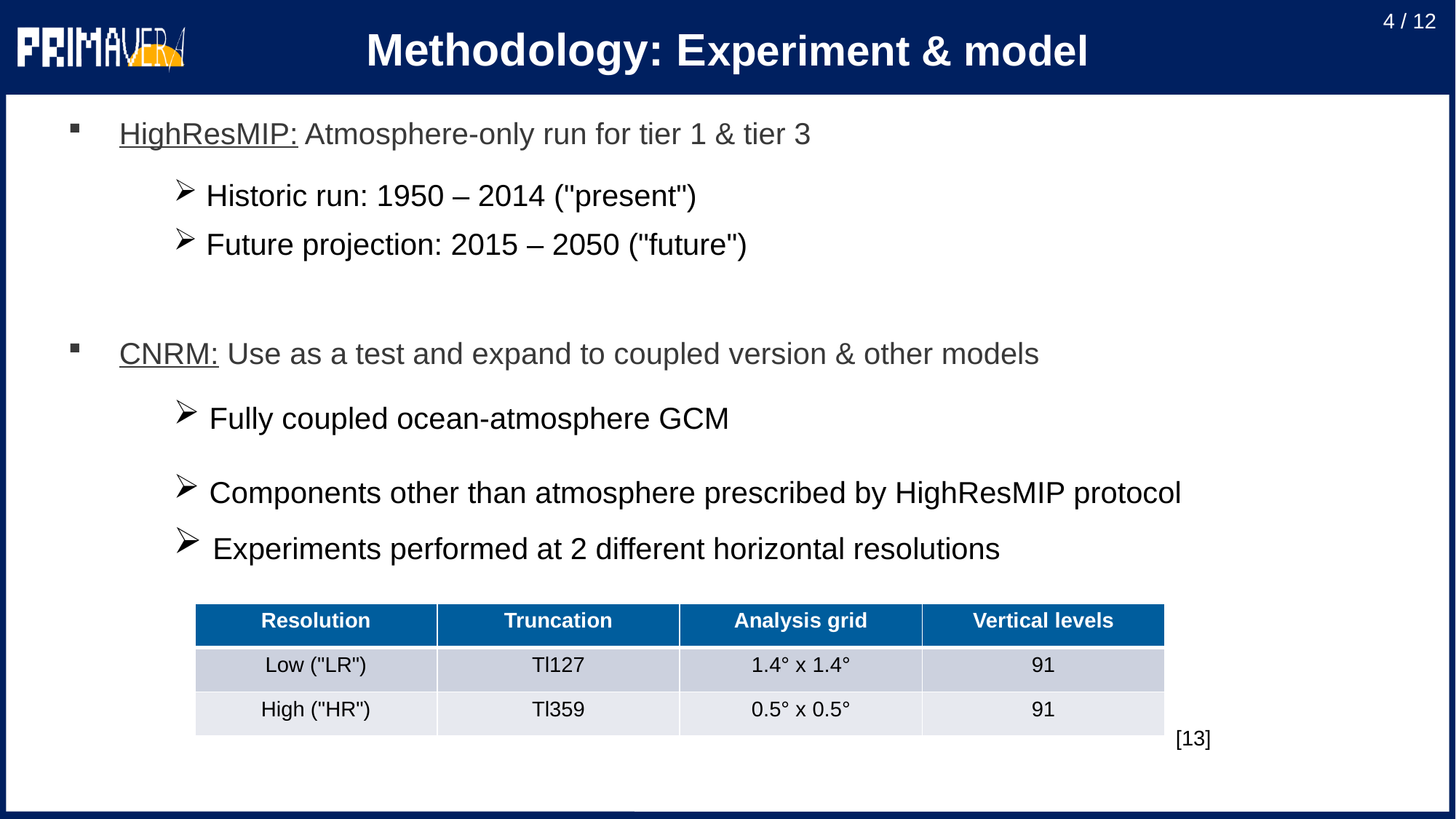

4 / 12
Methodology: Experiment & model

HighResMIP: Atmosphere-only run for tier 1 & tier 3

 Historic run: 1950 – 2014 ("present")

 Future projection: 2015 – 2050 ("future")

CNRM: Use as a test and expand to coupled version & other models

 Fully coupled ocean-atmosphere GCM

 Components other than atmosphere prescribed by HighResMIP protocol

 Experiments performed at 2 different horizontal resolutions

| Resolution | Truncation | Analysis grid | Vertical levels |
| --- | --- | --- | --- |
| Low ("LR") | Tl127 | 1.4° x 1.4° | 91 |
| High ("HR") | Tl359 | 0.5° x 0.5° | 91 |
[13]